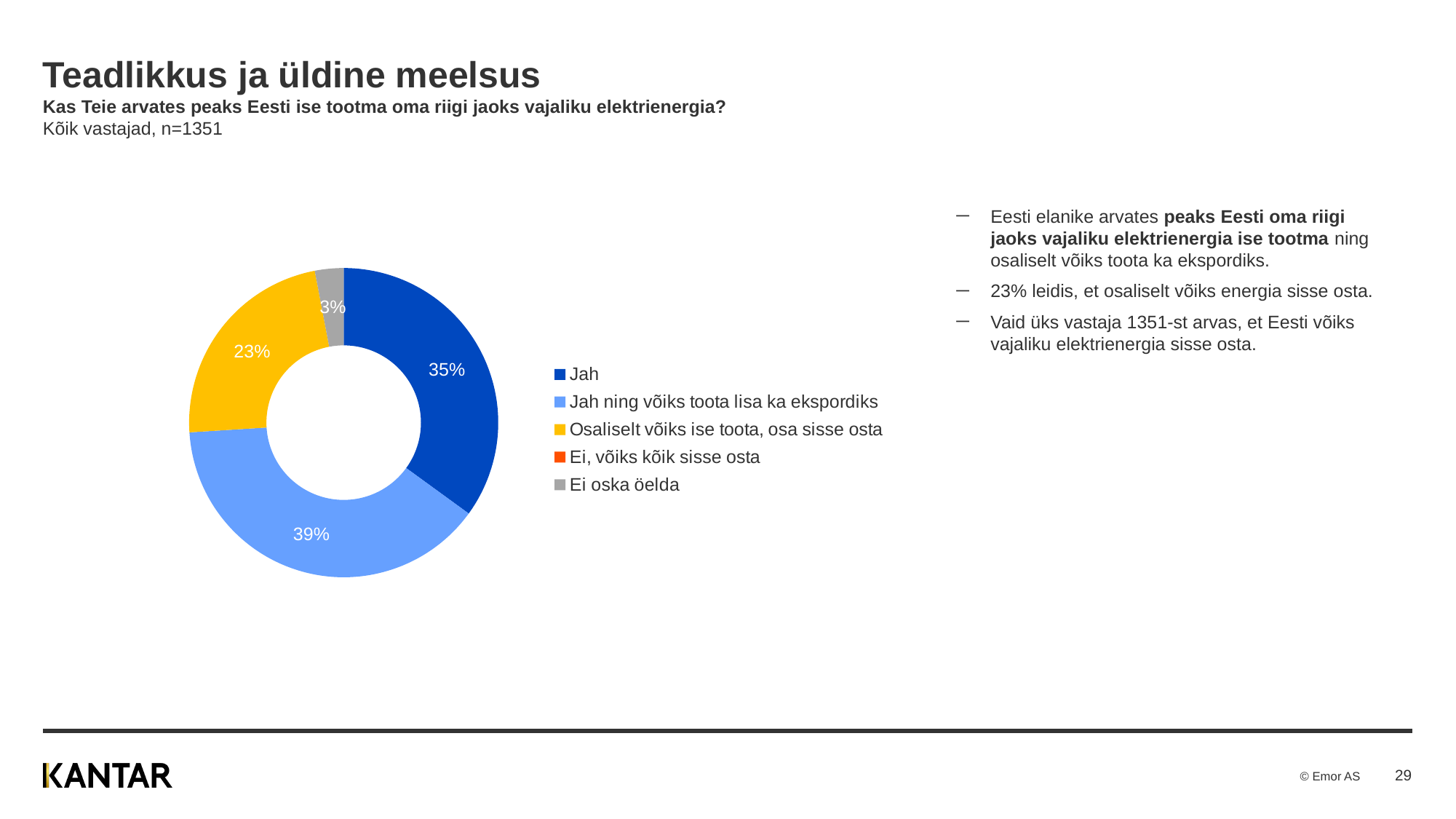

# Teadlikkus ja üldine meelsus Kas Teie arvates peaks Eesti ise tootma oma riigi jaoks vajaliku elektrienergia? Kõik vastajad, n=1351
Eesti elanike arvates peaks Eesti oma riigi jaoks vajaliku elektrienergia ise tootma ning osaliselt võiks toota ka ekspordiks.
23% leidis, et osaliselt võiks energia sisse osta.
Vaid üks vastaja 1351-st arvas, et Eesti võiks vajaliku elektrienergia sisse osta.

### Chart

| Category | Sales |
|---|---|
| Jah | 35.0 |
| Jah ning võiks toota lisa ka ekspordiks | 39.0 |
| Osaliselt võiks ise toota, osa sisse osta | 23.0 |
| Ei, võiks kõik sisse osta | None |
| Ei oska öelda | 3.0 |
29